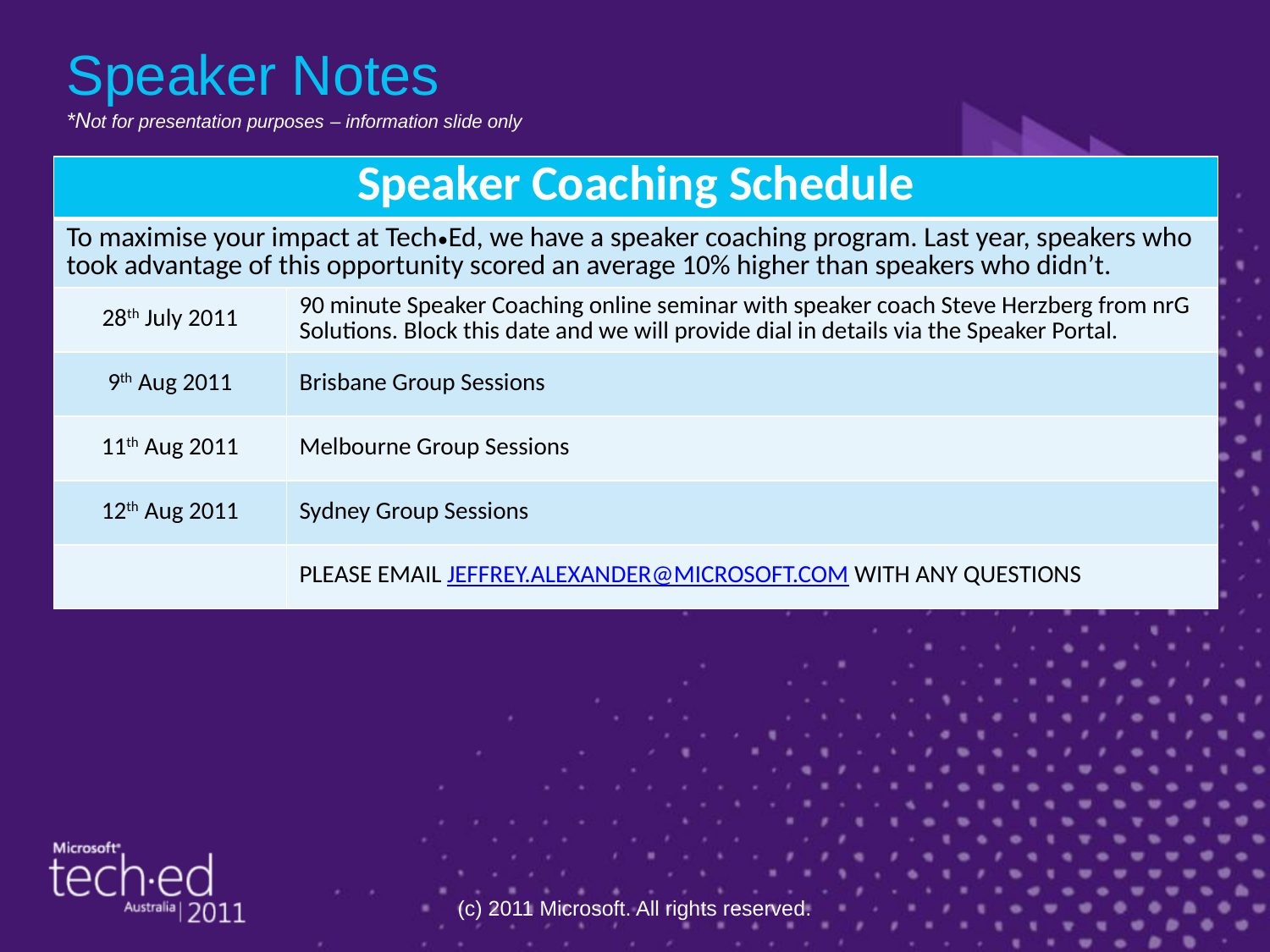

# Speaker Notes *Not for presentation purposes – information slide only
| Speaker Coaching Schedule |  |
| --- | --- |
| To maximise your impact at Tech•Ed, we have a speaker coaching program. Last year, speakers who took advantage of this opportunity scored an average 10% higher than speakers who didn’t. |  |
| 28th July 2011 | 90 minute Speaker Coaching online seminar with speaker coach Steve Herzberg from nrG Solutions. Block this date and we will provide dial in details via the Speaker Portal. |
| 9th Aug 2011 | Brisbane Group Sessions |
| 11th Aug 2011 | Melbourne Group Sessions |
| 12th Aug 2011 | Sydney Group Sessions |
|  | PLEASE EMAIL JEFFREY.ALEXANDER@MICROSOFT.COM WITH ANY QUESTIONS |
(c) 2011 Microsoft. All rights reserved.